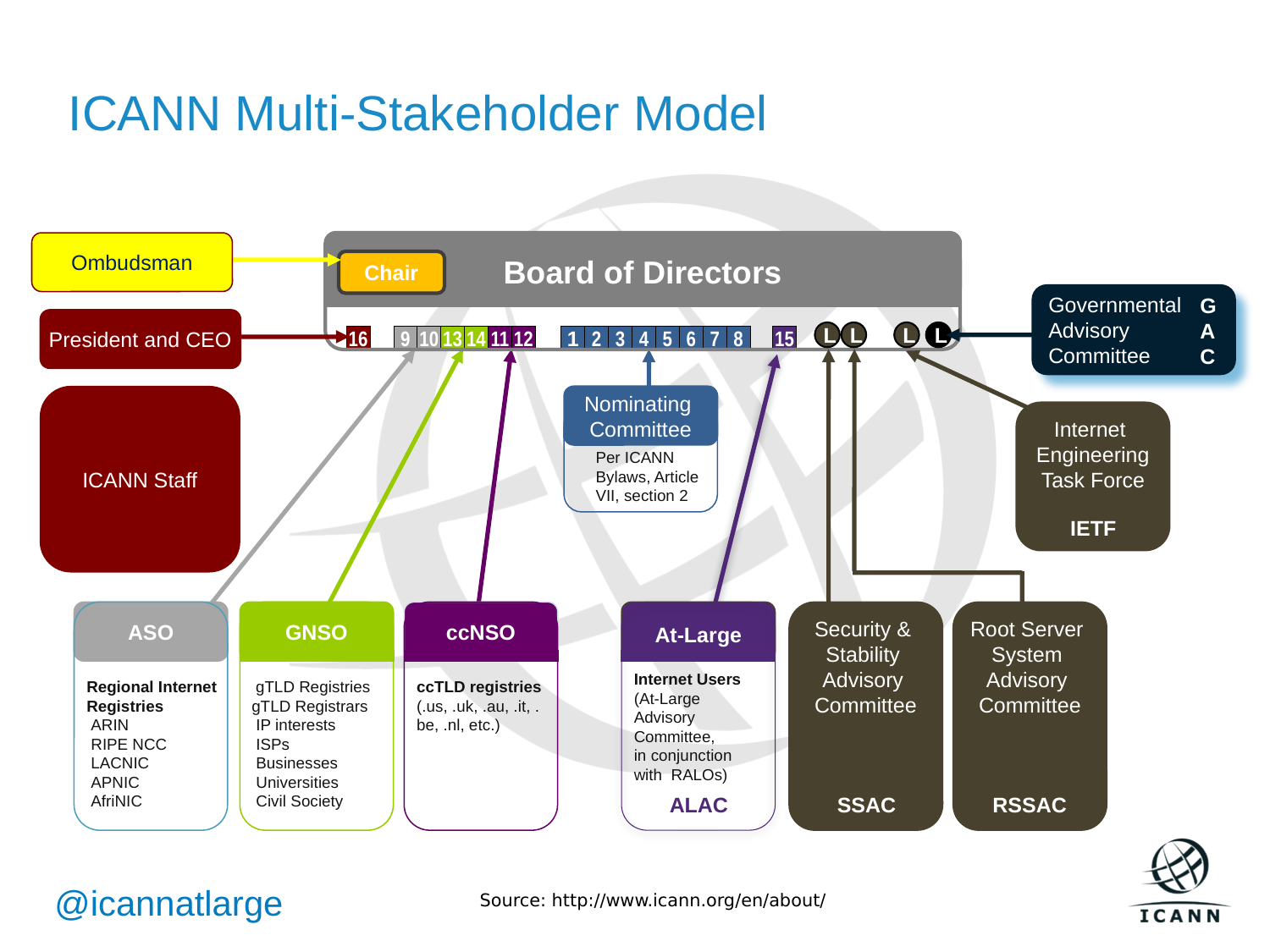

ICANN Multi-Stakeholder Model

Ombudsman
Board of Directors

Chair

GAC
Governmental
Advisory
Committee

President and CEO
L
L
L
L
16
9
10
13
14
11
12
1
2
3
4
5
6
7
8
15

ICANN Staff
Nominating
Committee
Internet
Engineering
Task Force

Per ICANN Bylaws, Article VII, section 2
IETF

ASO

GNSO

ccNSO

At-Large

Security &
Stability
Advisory
Committee
Root Server
System
Advisory
Committee

Internet Users
(At-Large Advisory Committee,
in conjunction with  RALOs)
Regional Internet Registries
 ARIN
 RIPE NCC
 LACNIC
 APNIC
 AfriNIC
 gTLD Registries gTLD Registrars
 IP interests
 ISPs
 Businesses
 Universities
 Civil Society
ccTLD registries (.us, .uk, .au, .it, .be, .nl, etc.)
ALAC
SSAC
RSSAC
Source: http://www.icann.org/en/about/